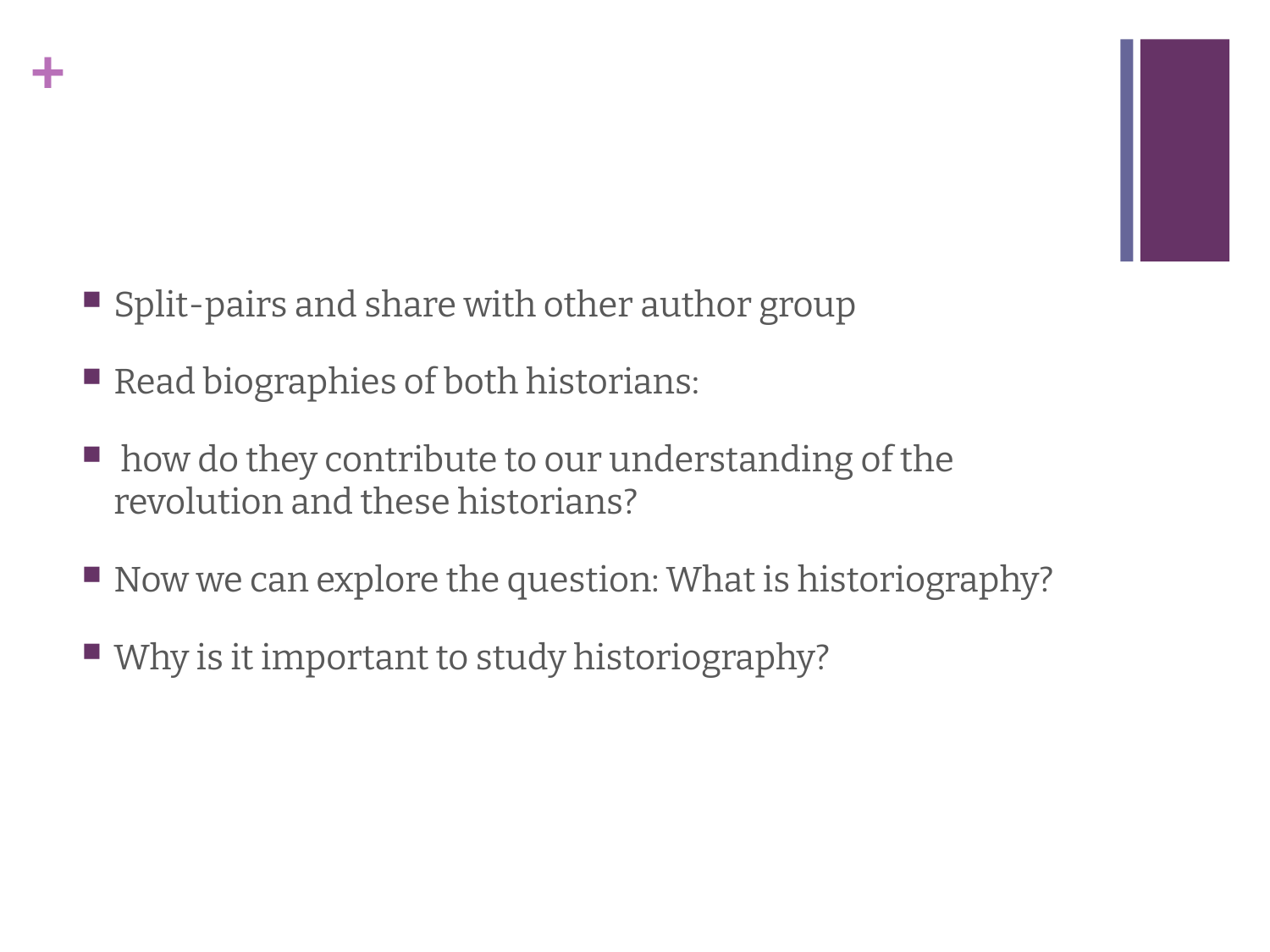

#
Split-pairs and share with other author group
Read biographies of both historians:
 how do they contribute to our understanding of the revolution and these historians?
Now we can explore the question: What is historiography?
Why is it important to study historiography?